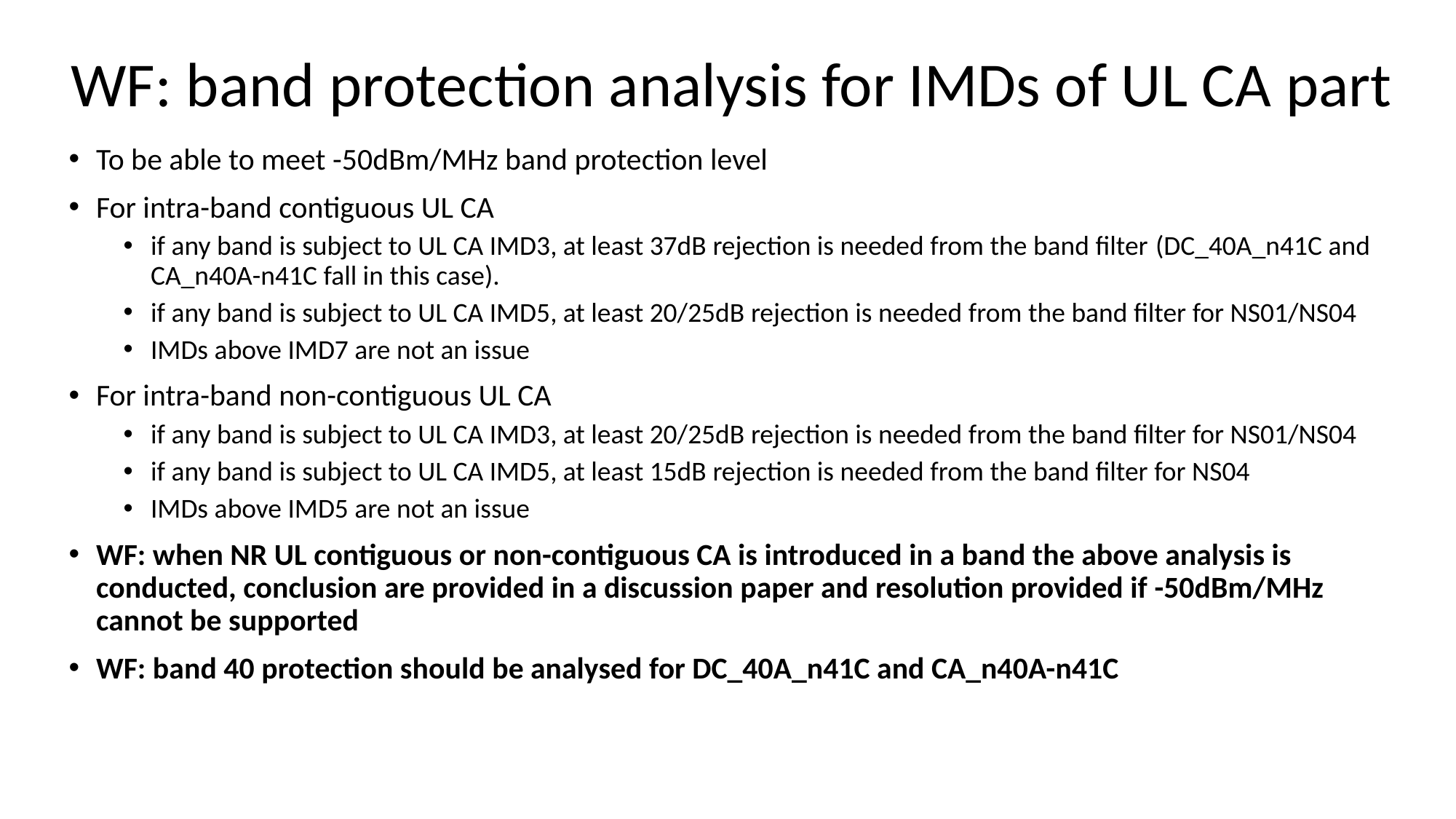

# WF: band protection analysis for IMDs of UL CA part
To be able to meet -50dBm/MHz band protection level
For intra-band contiguous UL CA
if any band is subject to UL CA IMD3, at least 37dB rejection is needed from the band filter (DC_40A_n41C and CA_n40A-n41C fall in this case).
if any band is subject to UL CA IMD5, at least 20/25dB rejection is needed from the band filter for NS01/NS04
IMDs above IMD7 are not an issue
For intra-band non-contiguous UL CA
if any band is subject to UL CA IMD3, at least 20/25dB rejection is needed from the band filter for NS01/NS04
if any band is subject to UL CA IMD5, at least 15dB rejection is needed from the band filter for NS04
IMDs above IMD5 are not an issue
WF: when NR UL contiguous or non-contiguous CA is introduced in a band the above analysis is conducted, conclusion are provided in a discussion paper and resolution provided if -50dBm/MHz cannot be supported
WF: band 40 protection should be analysed for DC_40A_n41C and CA_n40A-n41C